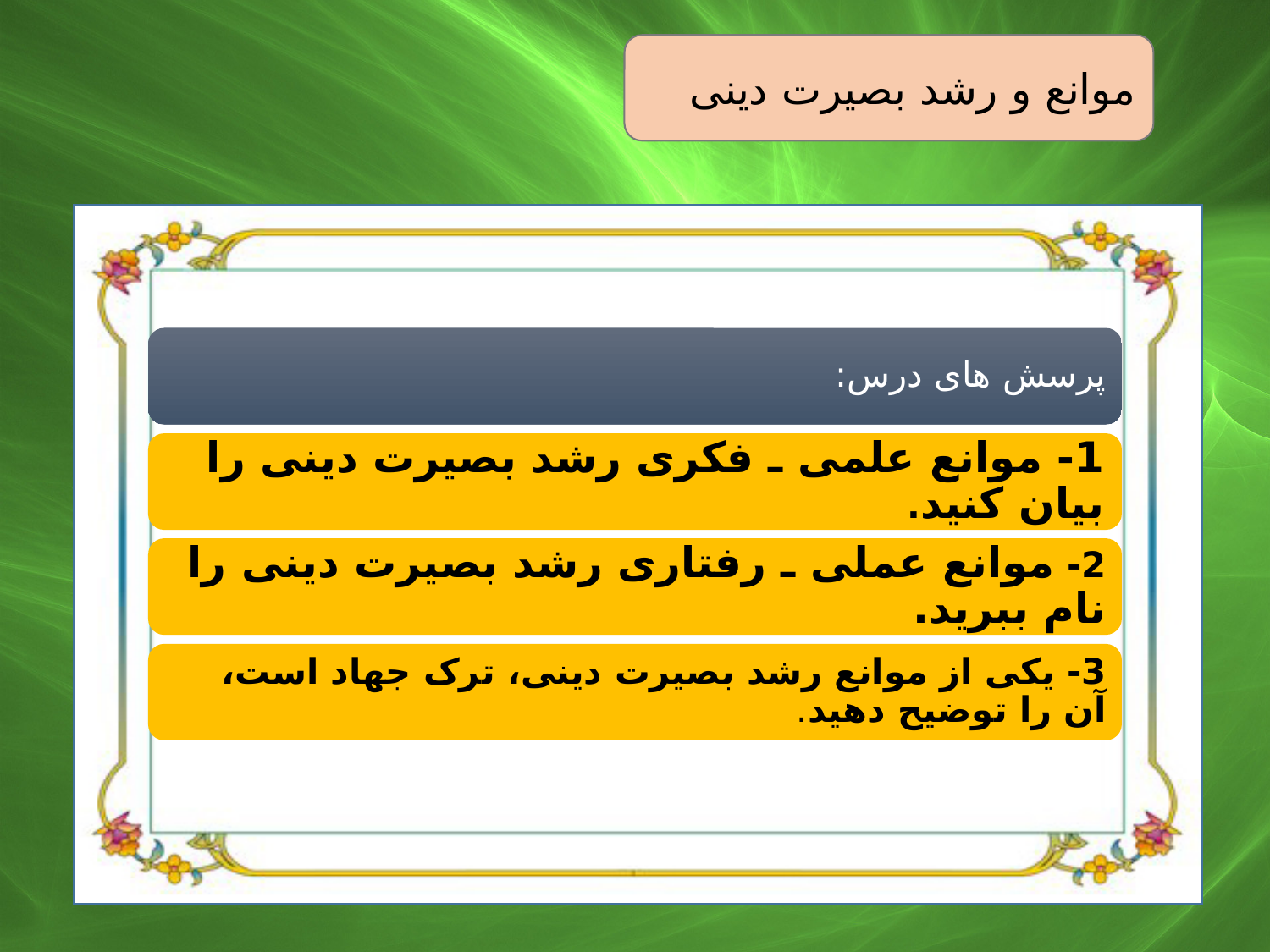

موانع و رشد بصیرت دینی

پرسش های درس:
1- موانع علمی ـ فکری رشد بصیرت دینی را بیان کنید.
2- موانع عملی ـ رفتاری رشد بصیرت دینی را نام ببرید.
3- یکی از موانع رشد بصیرت دینی، ترک جهاد است، آن را توضیح دهید.